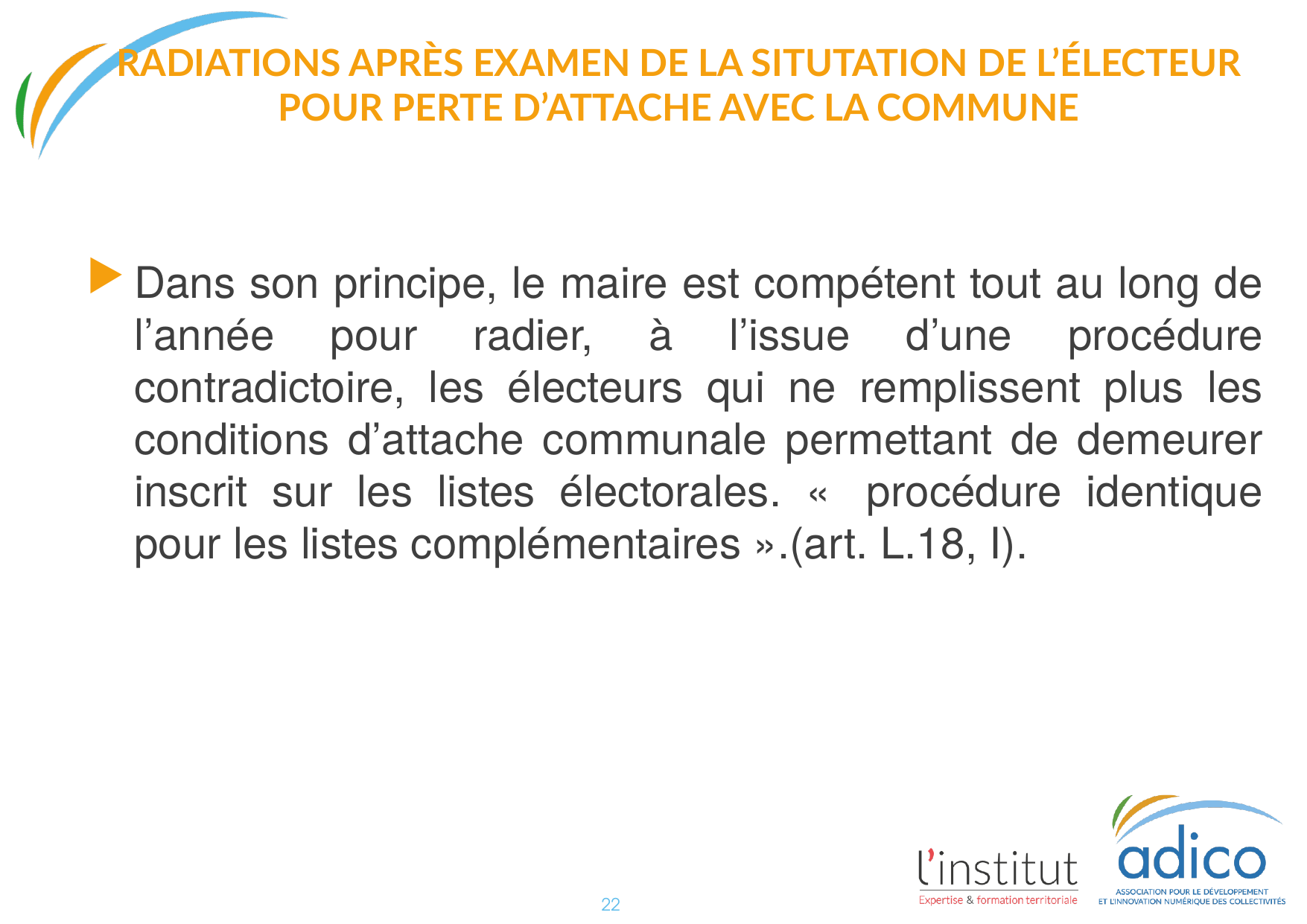

# RADIATIONS APRÈS EXAMEN DE LA SITUTATION DE L’ÉLECTEUR POUR PERTE D’ATTACHE AVEC LA COMMUNE

Dans son principe, le maire est compétent tout au long de l’année pour radier, à l’issue d’une procédure contradictoire, les électeurs qui ne remplissent plus les conditions d’attache communale permettant de demeurer inscrit sur les listes électorales. «  procédure identique pour les listes complémentaires ».(art. L.18, I).